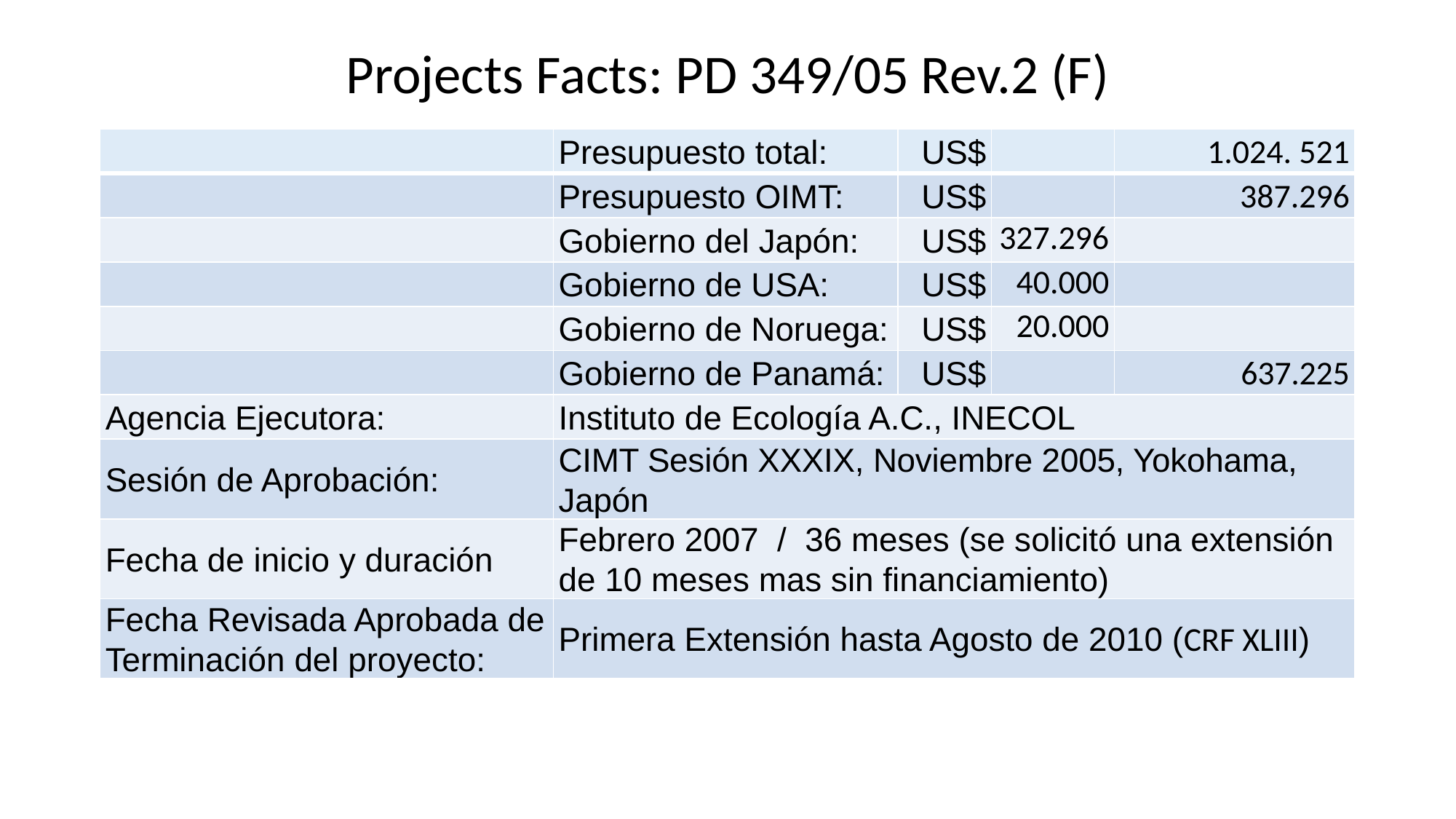

# Projects Facts: PD 349/05 Rev.2 (F)
|  | Presupuesto total: | US$ |  | 1.024. 521 |
| --- | --- | --- | --- | --- |
|  | Presupuesto OIMT: | US$ |  | 387.296 |
|  | Gobierno del Japón: | US$ | 327.296 |  |
|  | Gobierno de USA: | US$ | 40.000 |  |
|  | Gobierno de Noruega: | US$ | 20.000 |  |
|  | Gobierno de Panamá: | US$ |  | 637.225 |
| Agencia Ejecutora: | Instituto de Ecología A.C., INECOL |  |  |  |
| Sesión de Aprobación: | CIMT Sesión XXXIX, Noviembre 2005, Yokohama, Japón |  |  |  |
| Fecha de inicio y duración | Febrero 2007 / 36 meses (se solicitó una extensión de 10 meses mas sin financiamiento) |  |  |  |
| Fecha Revisada Aprobada de Terminación del proyecto: | Primera Extensión hasta Agosto de 2010 (CRF XLIII) |  |  |  |